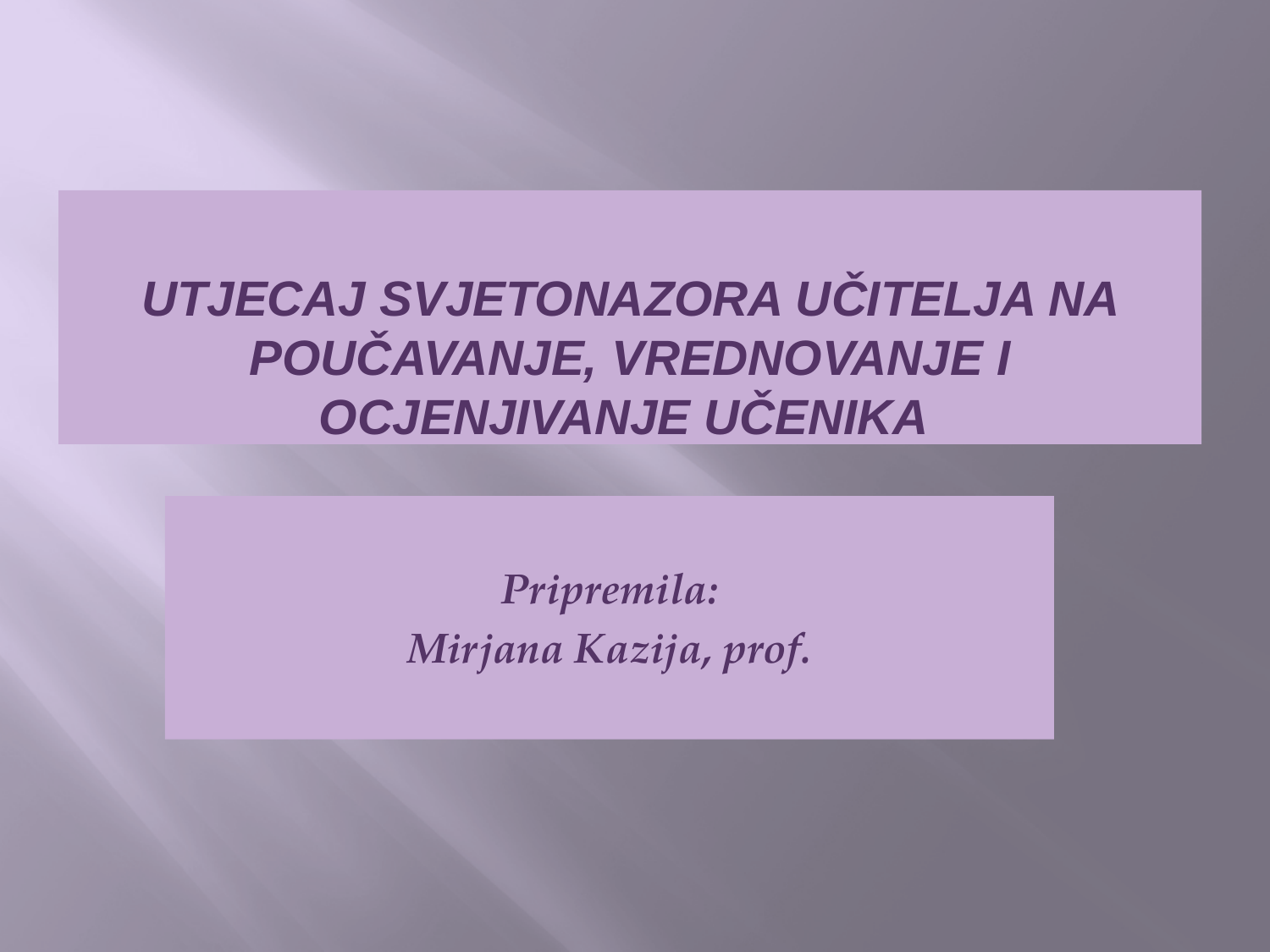

# Utjecaj svjetonazora učitelja na poučavanje, vrednovanje i ocjenjivanje UČENIKA

Pripremila:
Mirjana Kazija, prof.